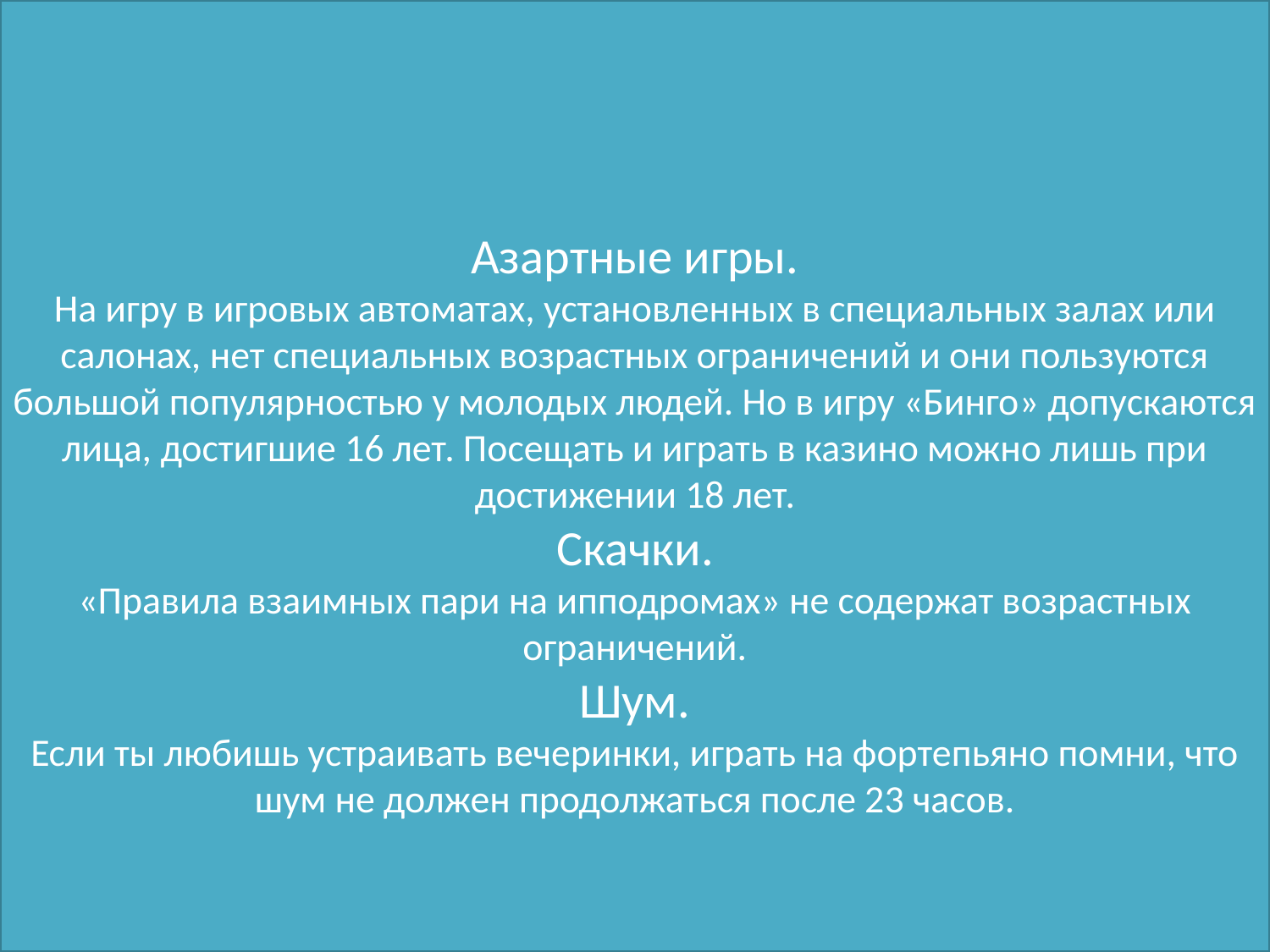

# Азартные игры. На игру в игровых автоматах, установленных в специальных залах или салонах, нет специальных возрастных ограничений и они пользуются большой популярностью у молодых людей. Но в игру «Бинго» допускаются лица, достигшие 16 лет. Посещать и играть в казино можно лишь при достижении 18 лет. Скачки. «Правила взаимных пари на ипподромах» не содержат возрастных ограничений. Шум. Если ты любишь устраивать вечеринки, играть на фортепьяно помни, что шум не должен продолжаться после 23 часов.
www.sliderpoint.org